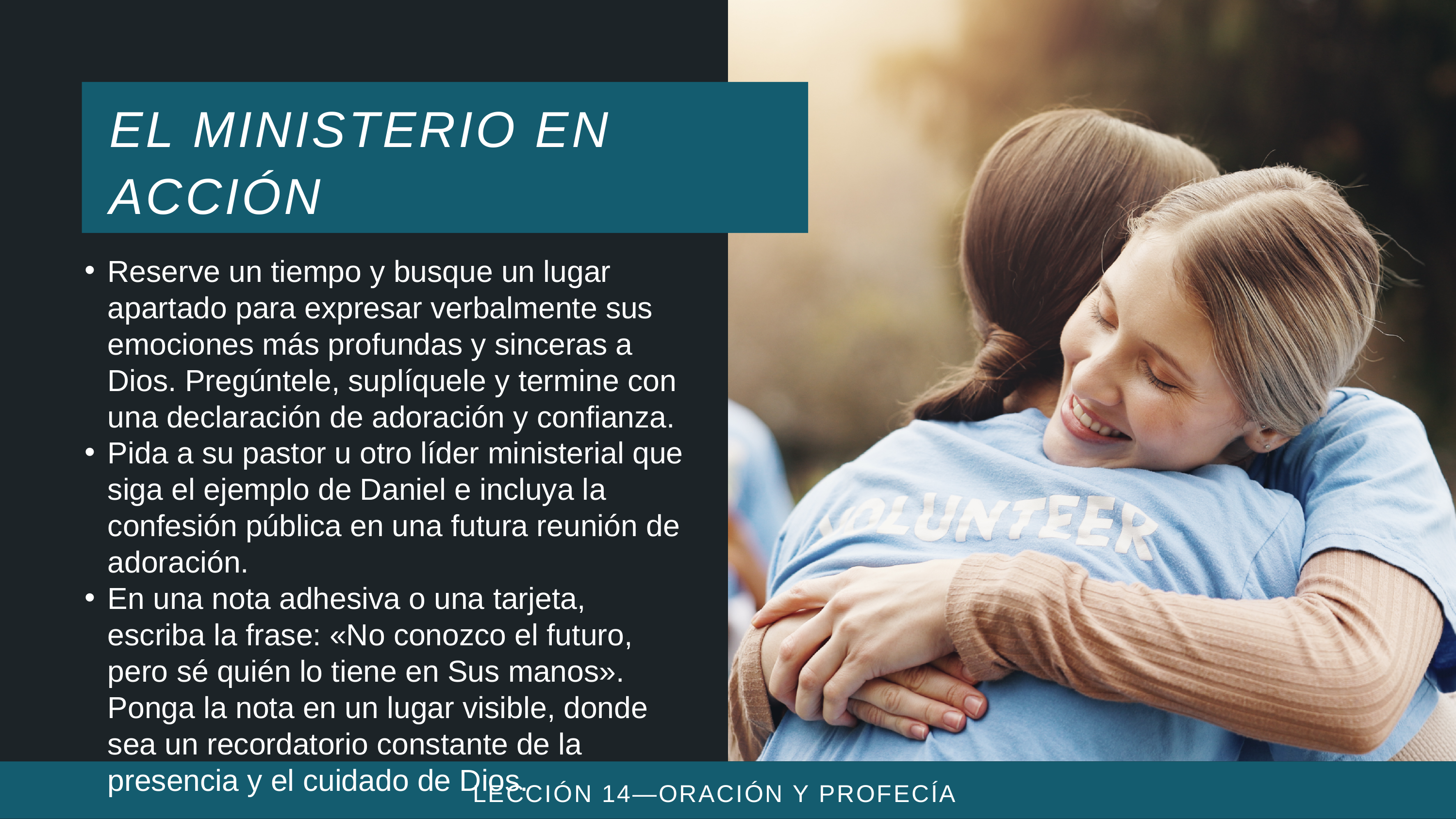

Reserve un tiempo y busque un lugar apartado para expresar verbalmente sus emociones más profundas y sinceras a Dios. Pregúntele, suplíquele y termine con una declaración de adoración y confianza.
Pida a su pastor u otro líder ministerial que siga el ejemplo de Daniel e incluya la confesión pública en una futura reunión de adoración.
En una nota adhesiva o una tarjeta, escriba la frase: «No conozco el futuro, pero sé quién lo tiene en Sus manos». Ponga la nota en un lugar visible, donde sea un recordatorio constante de la presencia y el cuidado de Dios.